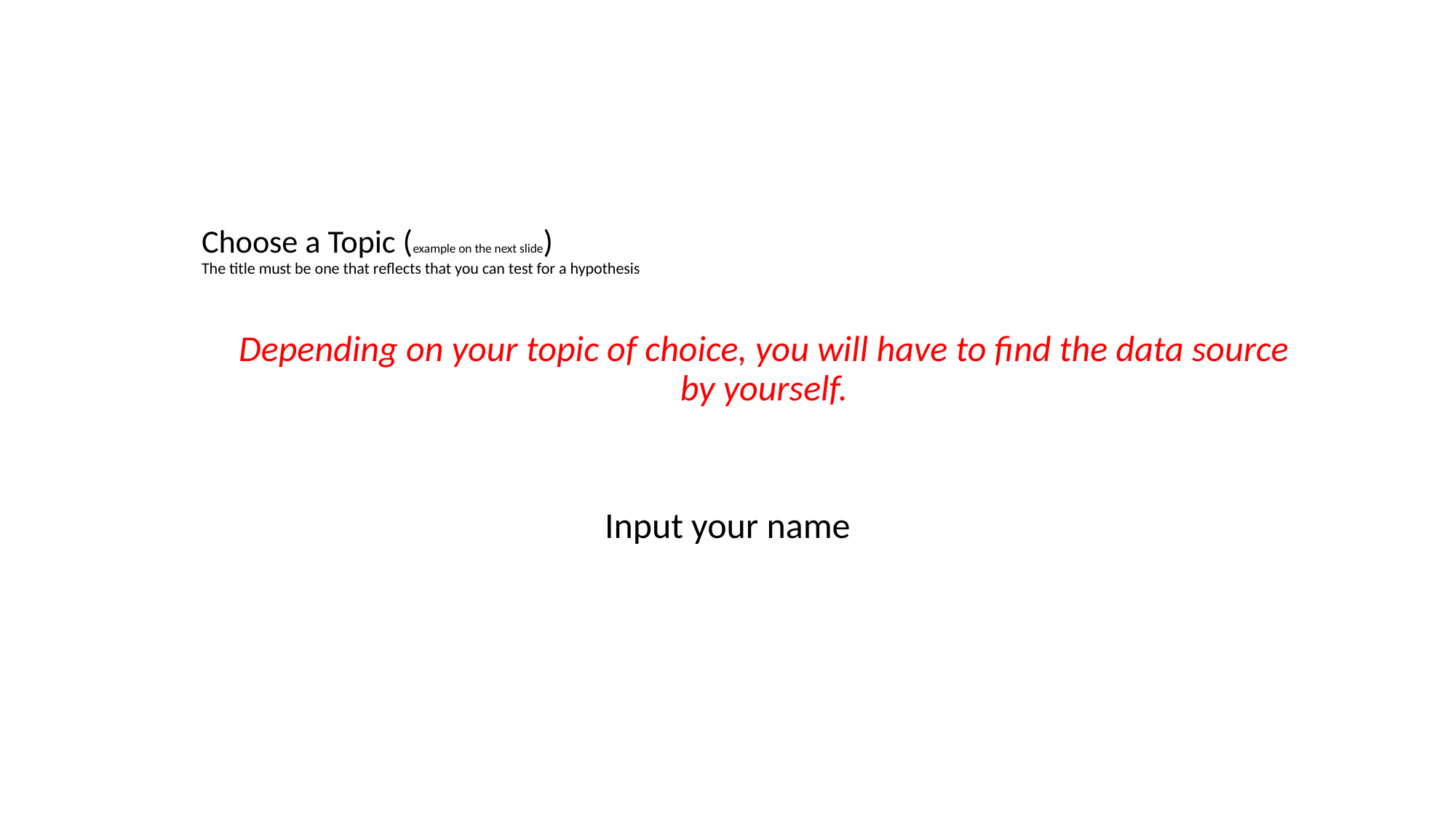

# Choose a Topic (example on the next slide) The title must be one that reflects that you can test for a hypothesis
Depending on your topic of choice, you will have to find the data source by yourself.
Input your name